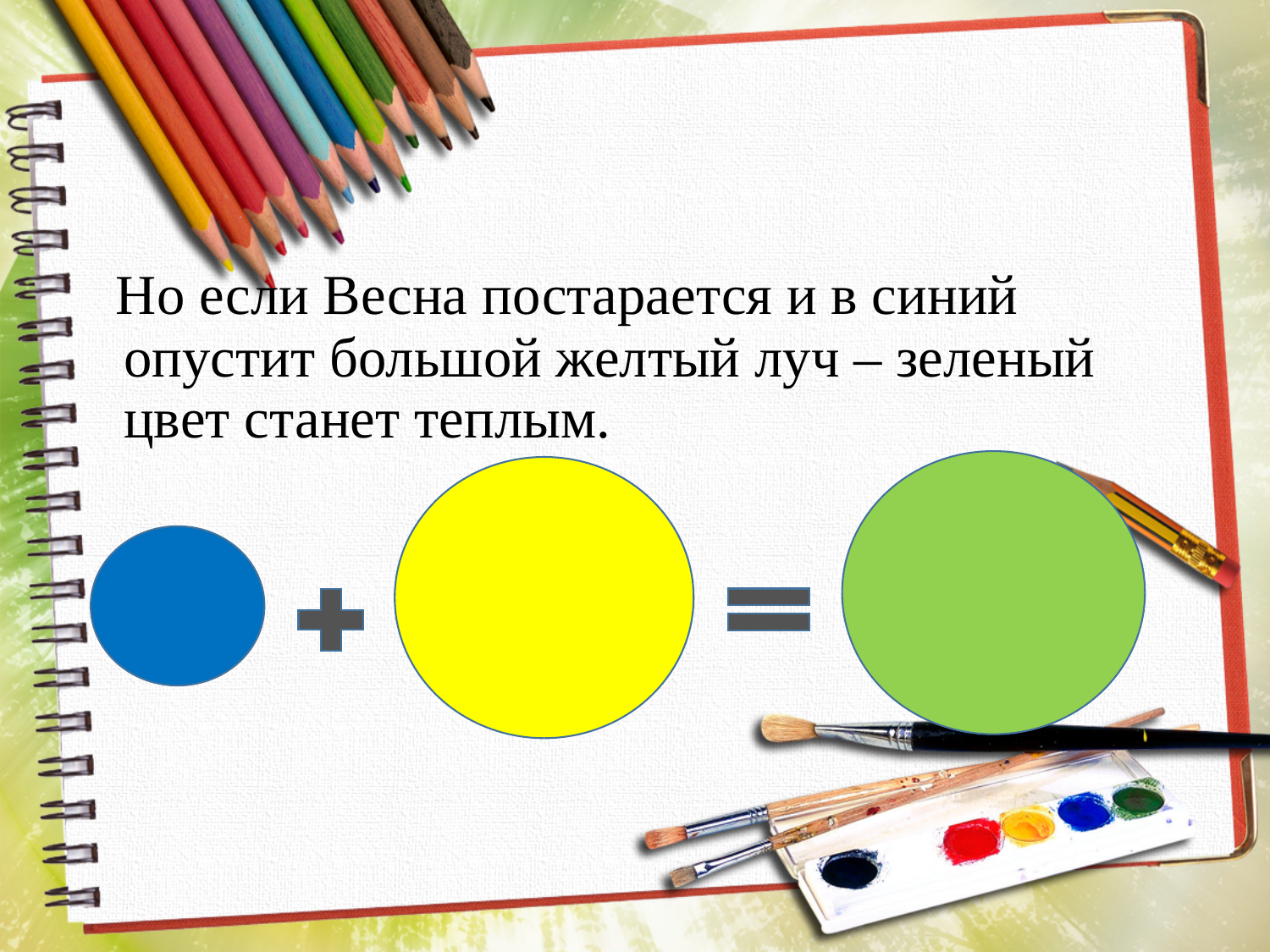

#
 Но если Весна постарается и в синий   опустит большой желтый луч – зеленый  цвет станет теплым.